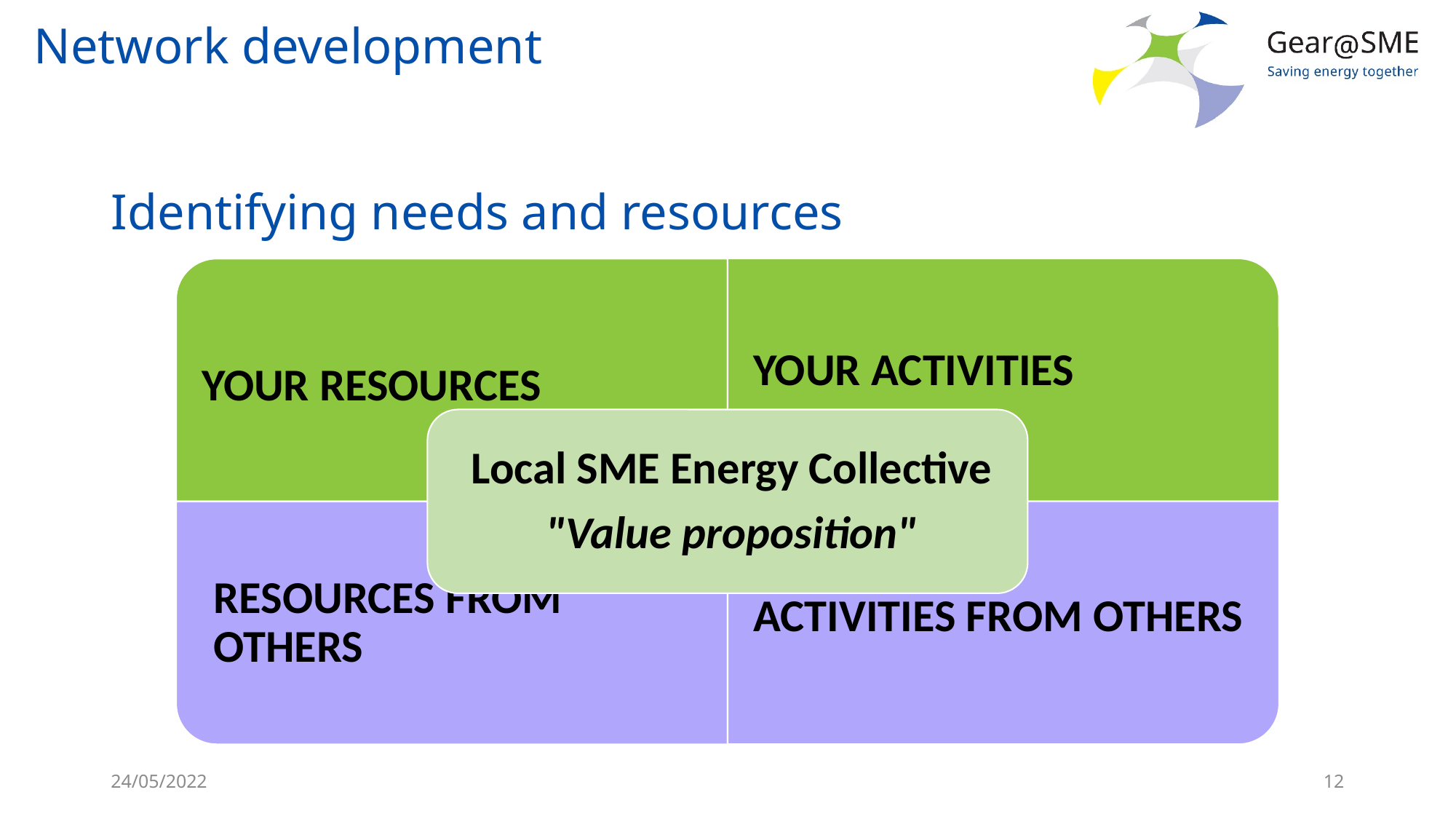

Network development
# Identifying needs and resources
YOUR RESOURCES
YOUR ACTIVITIES
RESOURCES FROM OTHERS
ACTIVITIES FROM OTHERS
Local SME Energy Collective
"Value proposition"

24/05/2022
12